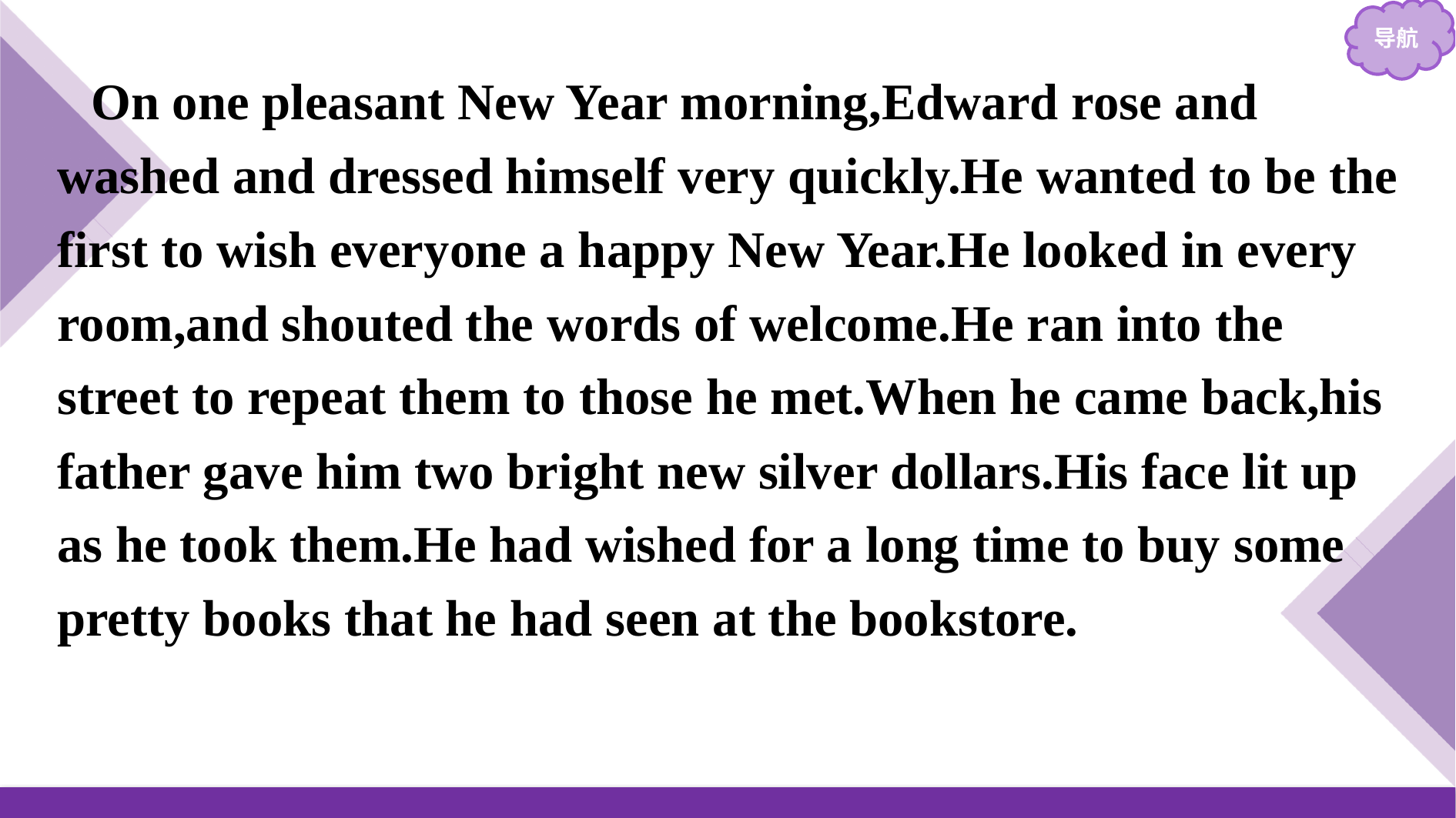

On one pleasant New Year morning,Edward rose and washed and dressed himself very quickly.He wanted to be the first to wish everyone a happy New Year.He looked in every room,and shouted the words of welcome.He ran into the street to repeat them to those he met.When he came back,his father gave him two bright new silver dollars.His face lit up as he took them.He had wished for a long time to buy some pretty books that he had seen at the bookstore.